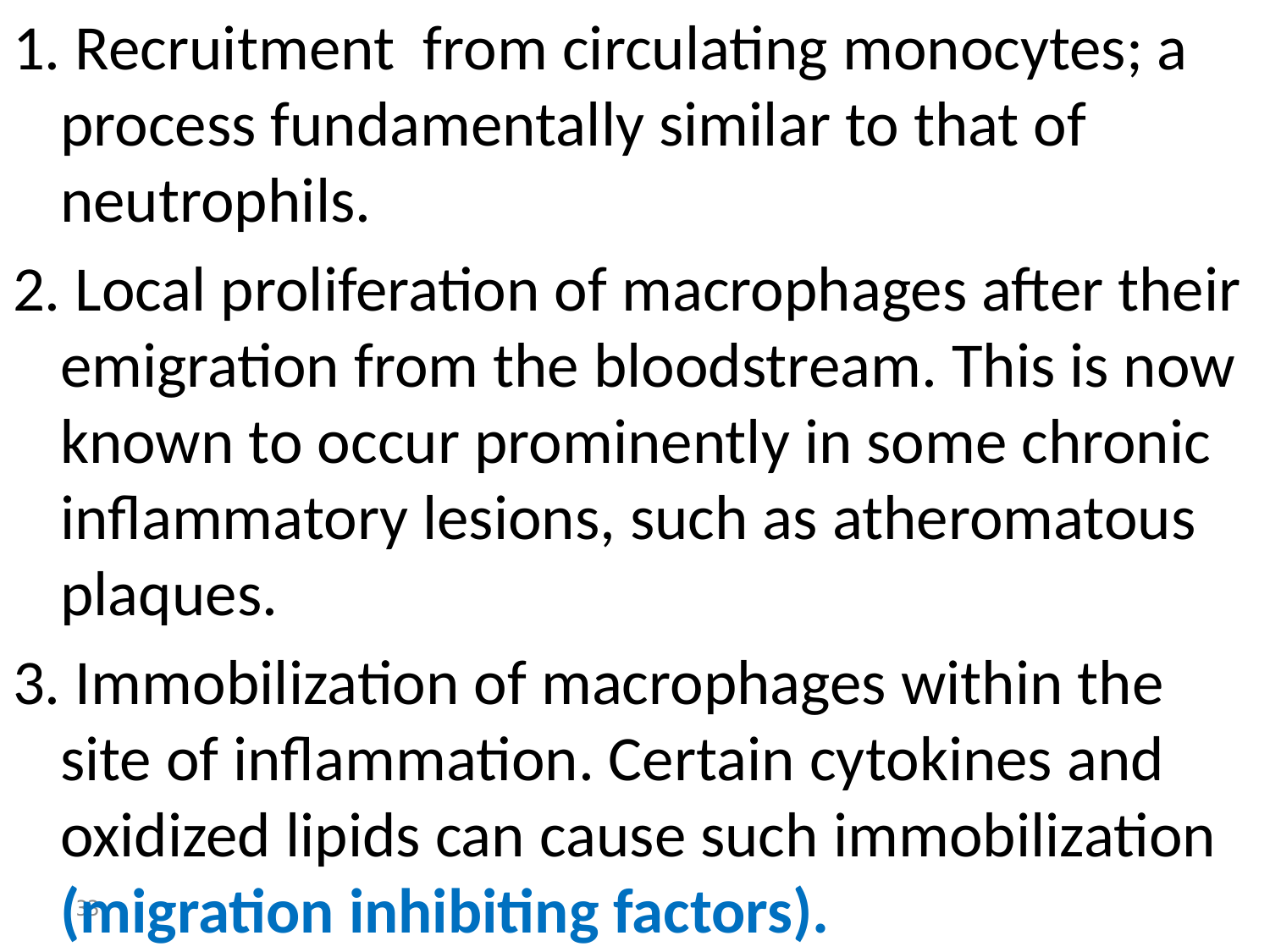

1. Recruitment  from circulating monocytes; a process fundamentally similar to that of neutrophils.
2. Local proliferation of macrophages after their emigration from the bloodstream. This is now known to occur prominently in some chronic inflammatory lesions, such as atheromatous plaques.
3. Immobilization of macrophages within the site of inflammation. Certain cytokines and oxidized lipids can cause such immobilization (migration inhibiting factors).

33